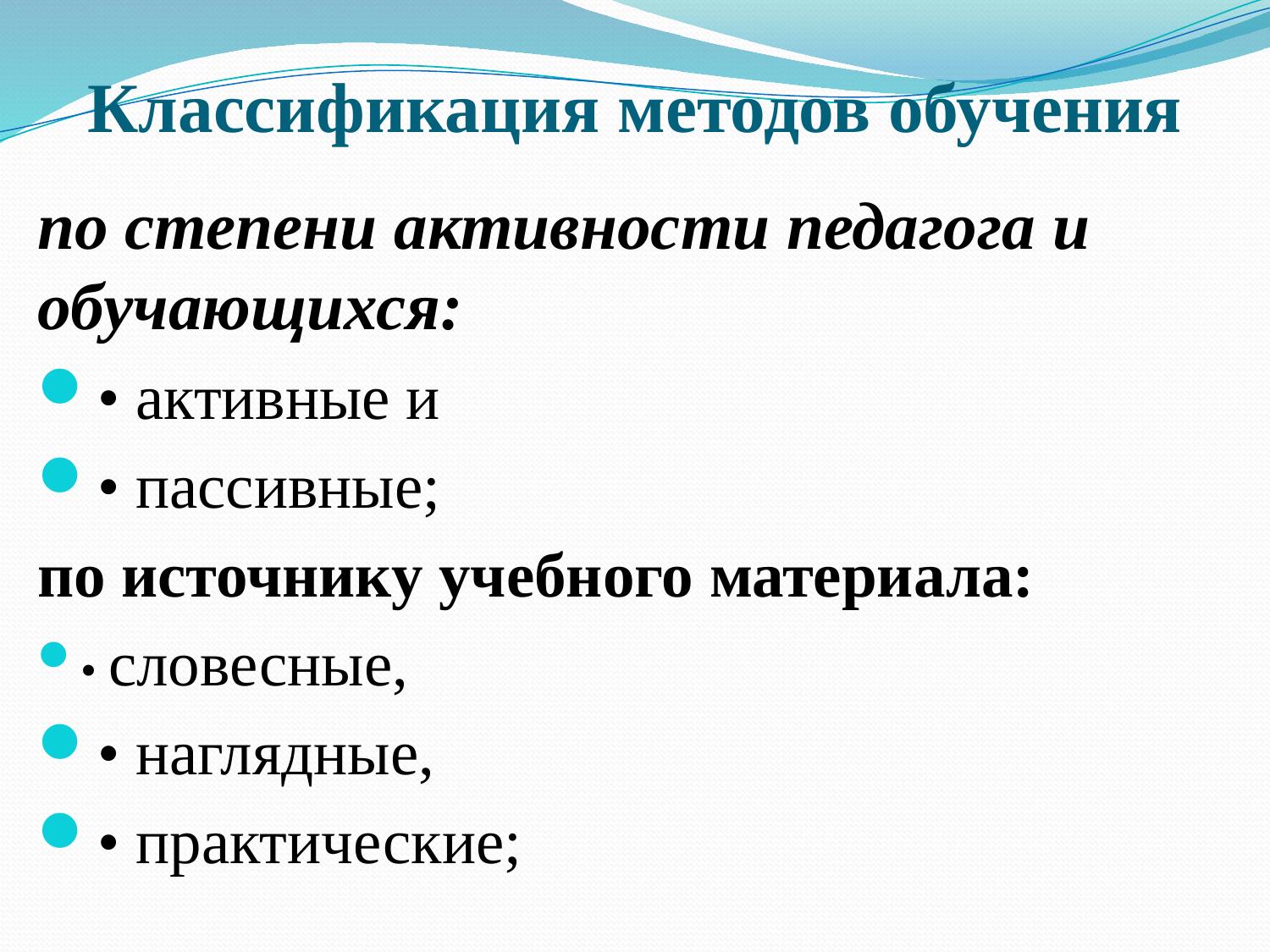

# Классификация методов обучения
по степени активности педагога и обучающихся:
• активные и
• пассивные;
по источнику учебного материала:
• словесные,
• наглядные,
• практические;